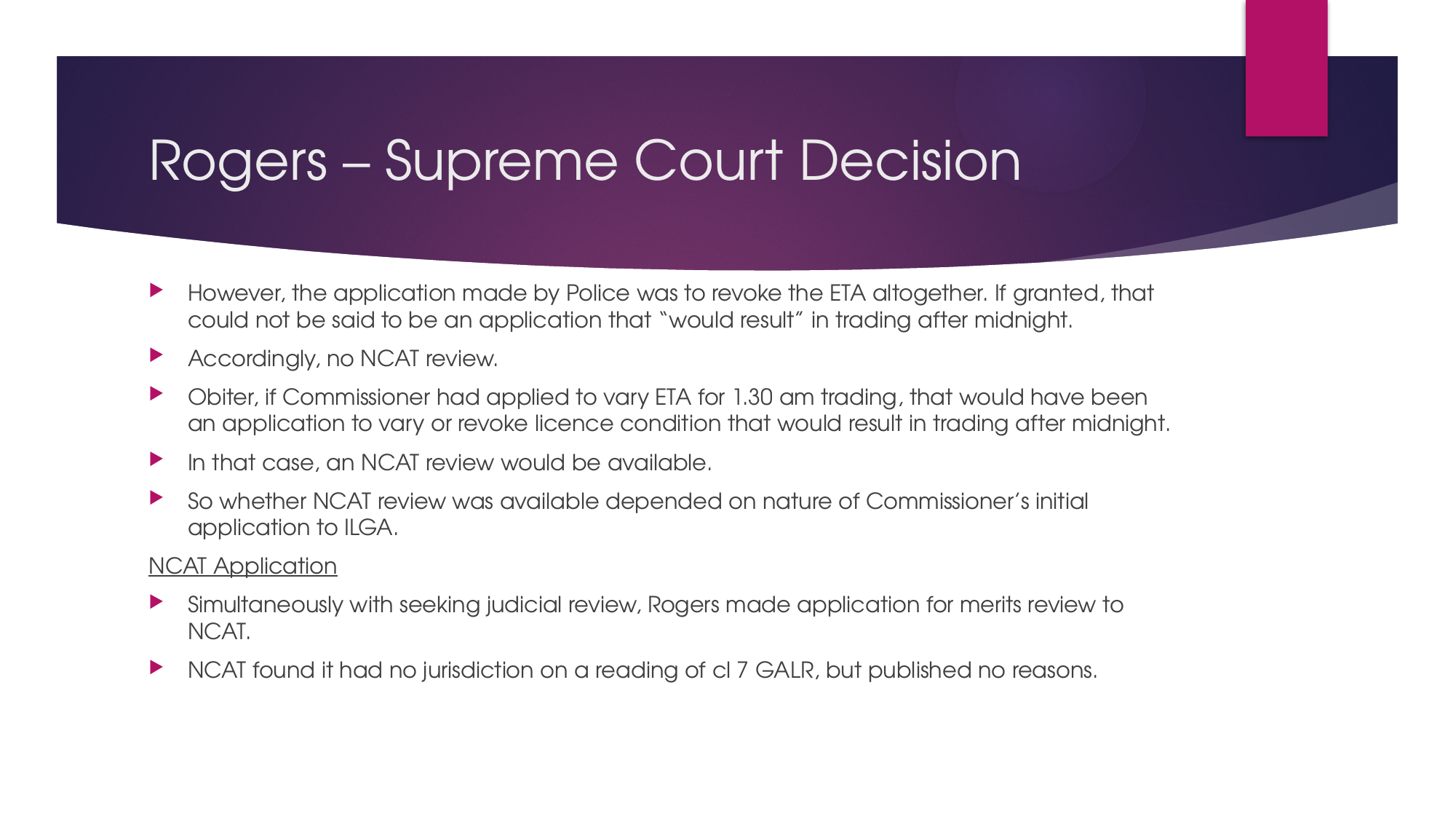

# Rogers – Supreme Court Decision
However, the application made by Police was to revoke the ETA altogether. If granted, that could not be said to be an application that “would result” in trading after midnight.
Accordingly, no NCAT review.
Obiter, if Commissioner had applied to vary ETA for 1.30 am trading, that would have been an application to vary or revoke licence condition that would result in trading after midnight.
In that case, an NCAT review would be available.
So whether NCAT review was available depended on nature of Commissioner’s initial application to ILGA.
NCAT Application
Simultaneously with seeking judicial review, Rogers made application for merits review to NCAT.
NCAT found it had no jurisdiction on a reading of cl 7 GALR, but published no reasons.